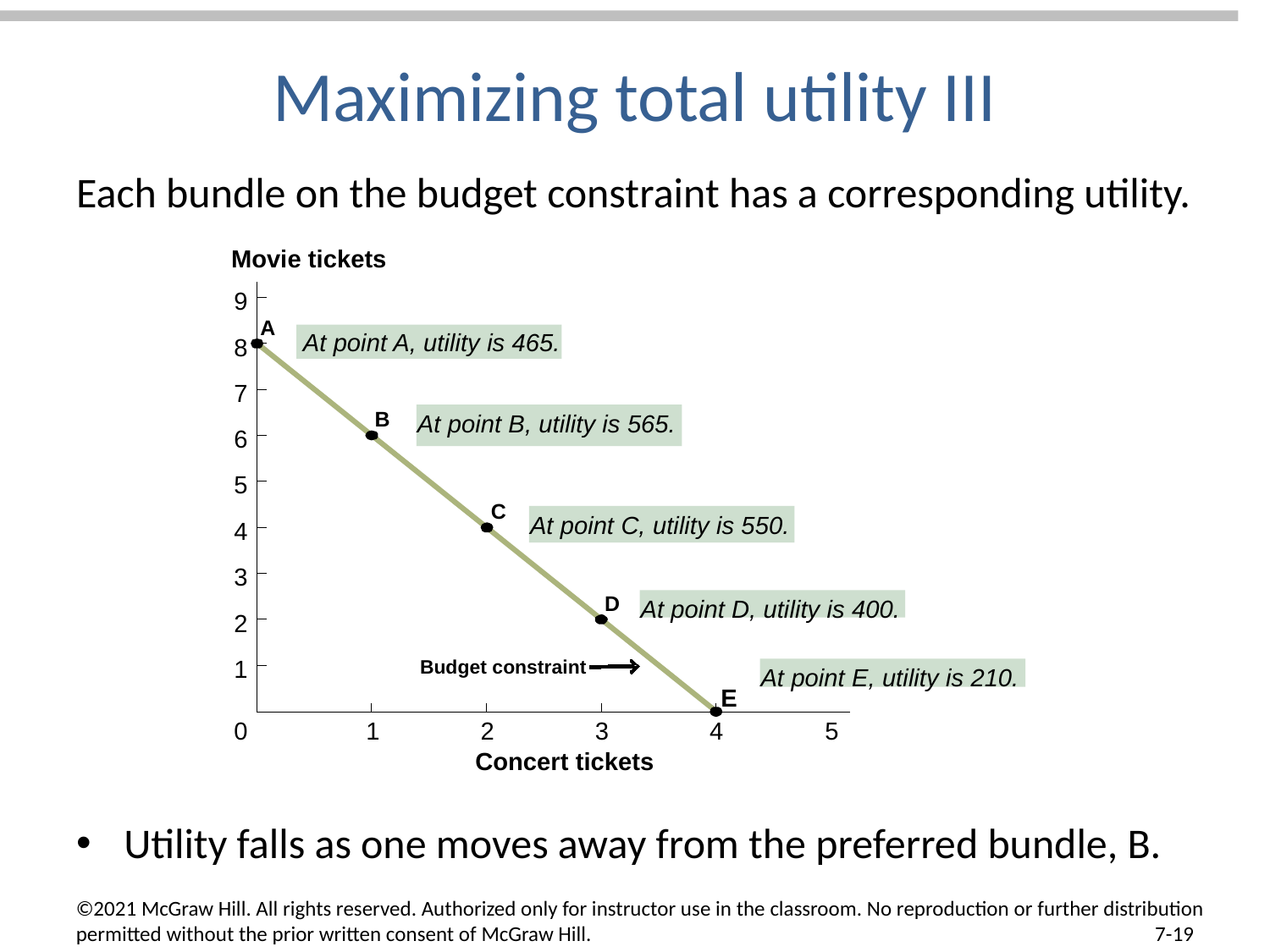

# Maximizing total utility III
Each bundle on the budget constraint has a corresponding utility.
Movie tickets

9

A

At point A, utility is 465.
8

7

At point B, utility is 565.
B
6

5

C

At point C, utility is 550.
4

3

D

At point D, utility is 400.
2

1
Budget constraint

At point E, utility is 210.

E

0
1
2
3
4
5
Concert tickets
Utility falls as one moves away from the preferred bundle, B.